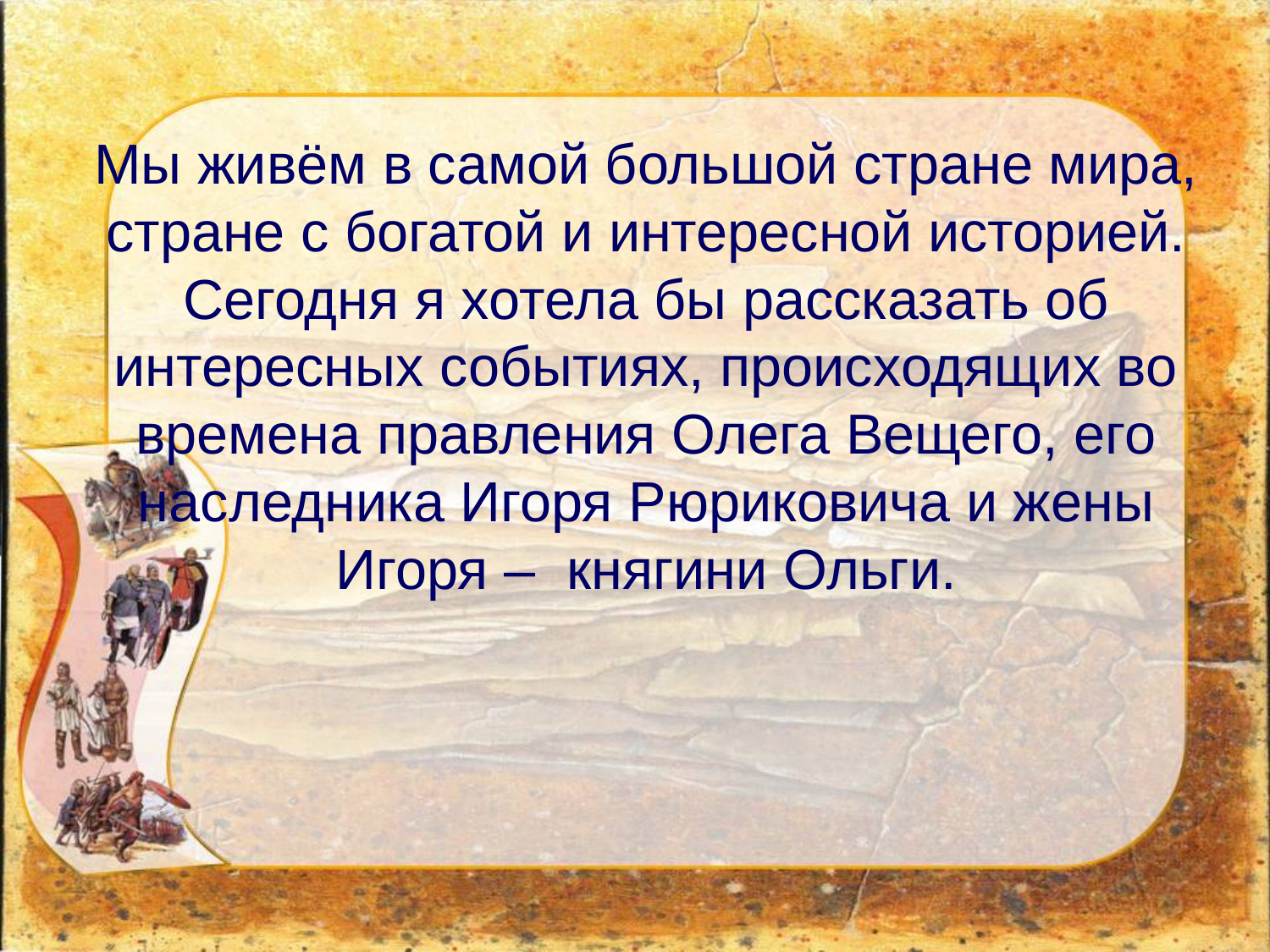

# Мы живём в самой большой стране мира, стране с богатой и интересной историей. Сегодня я хотела бы рассказать об интересных событиях, происходящих во времена правления Олега Вещего, его наследника Игоря Рюриковича и жены Игоря –  княгини Ольги.